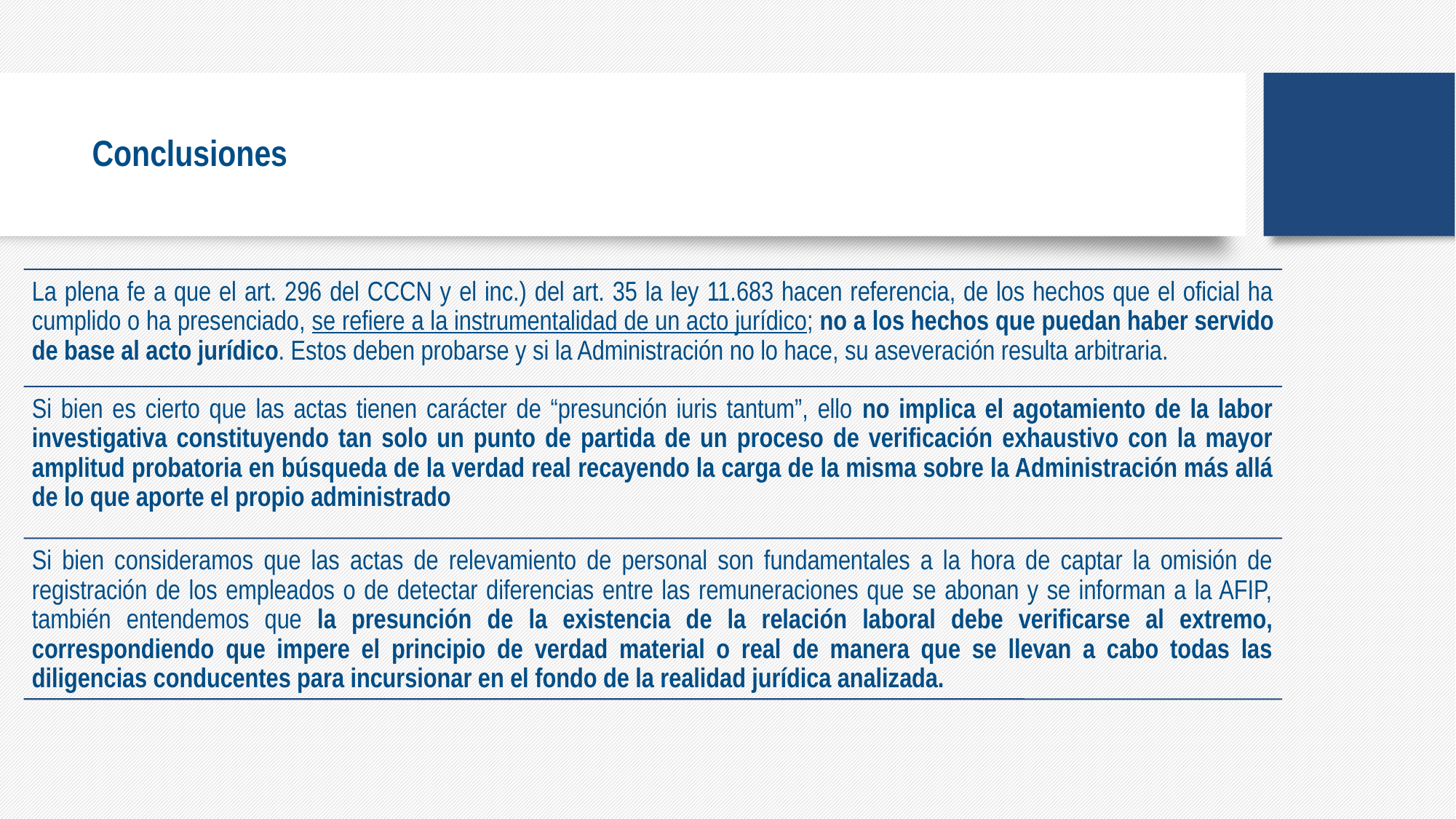

# Conclusiones
La plena fe a que el art. 296 del CCCN y el inc.) del art. 35 la ley 11.683 hacen referencia, de los hechos que el oficial ha cumplido o ha presenciado, se refiere a la instrumentalidad de un acto jurídico; no a los hechos que puedan haber servido de base al acto jurídico. Estos deben probarse y si la Administración no lo hace, su aseveración resulta arbitraria.
Si bien es cierto que las actas tienen carácter de “presunción iuris tantum”, ello no implica el agotamiento de la labor investigativa constituyendo tan solo un punto de partida de un proceso de verificación exhaustivo con la mayor amplitud probatoria en búsqueda de la verdad real recayendo la carga de la misma sobre la Administración más allá de lo que aporte el propio administrado
Si bien consideramos que las actas de relevamiento de personal son fundamentales a la hora de captar la omisión de registración de los empleados o de detectar diferencias entre las remuneraciones que se abonan y se informan a la AFIP, también entendemos que la presunción de la existencia de la relación laboral debe verificarse al extremo, correspondiendo que impere el principio de verdad material o real de manera que se llevan a cabo todas las diligencias conducentes para incursionar en el fondo de la realidad jurídica analizada.